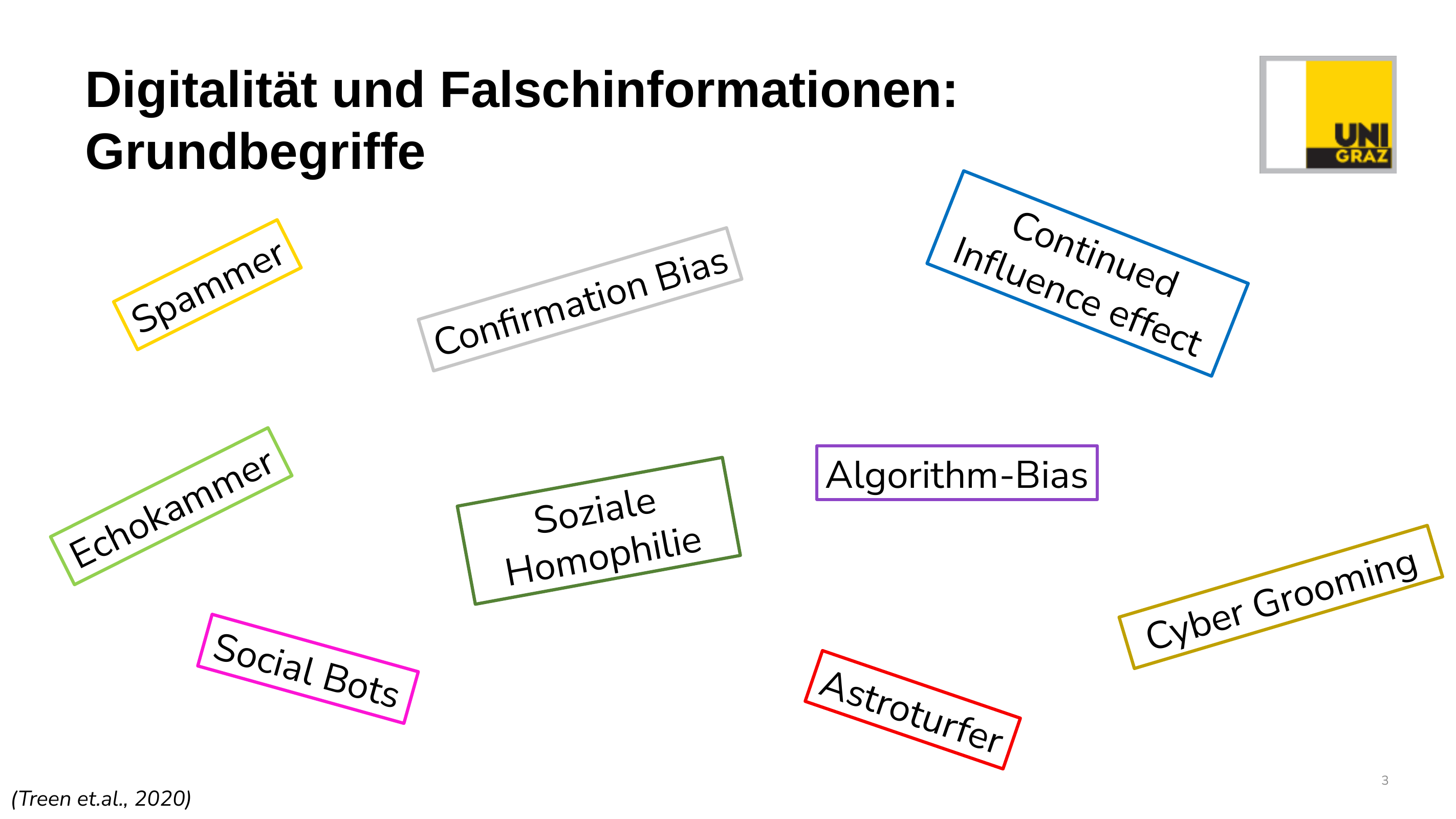

# Digitalität und Falschinformationen: Grundbegriffe
Continued Influence effect
Spammer
Confirmation Bias
Algorithm-Bias
Echokammer
Soziale Homophilie
Cyber Grooming
Social Bots
Astroturfer
3
(Treen et.al., 2020)